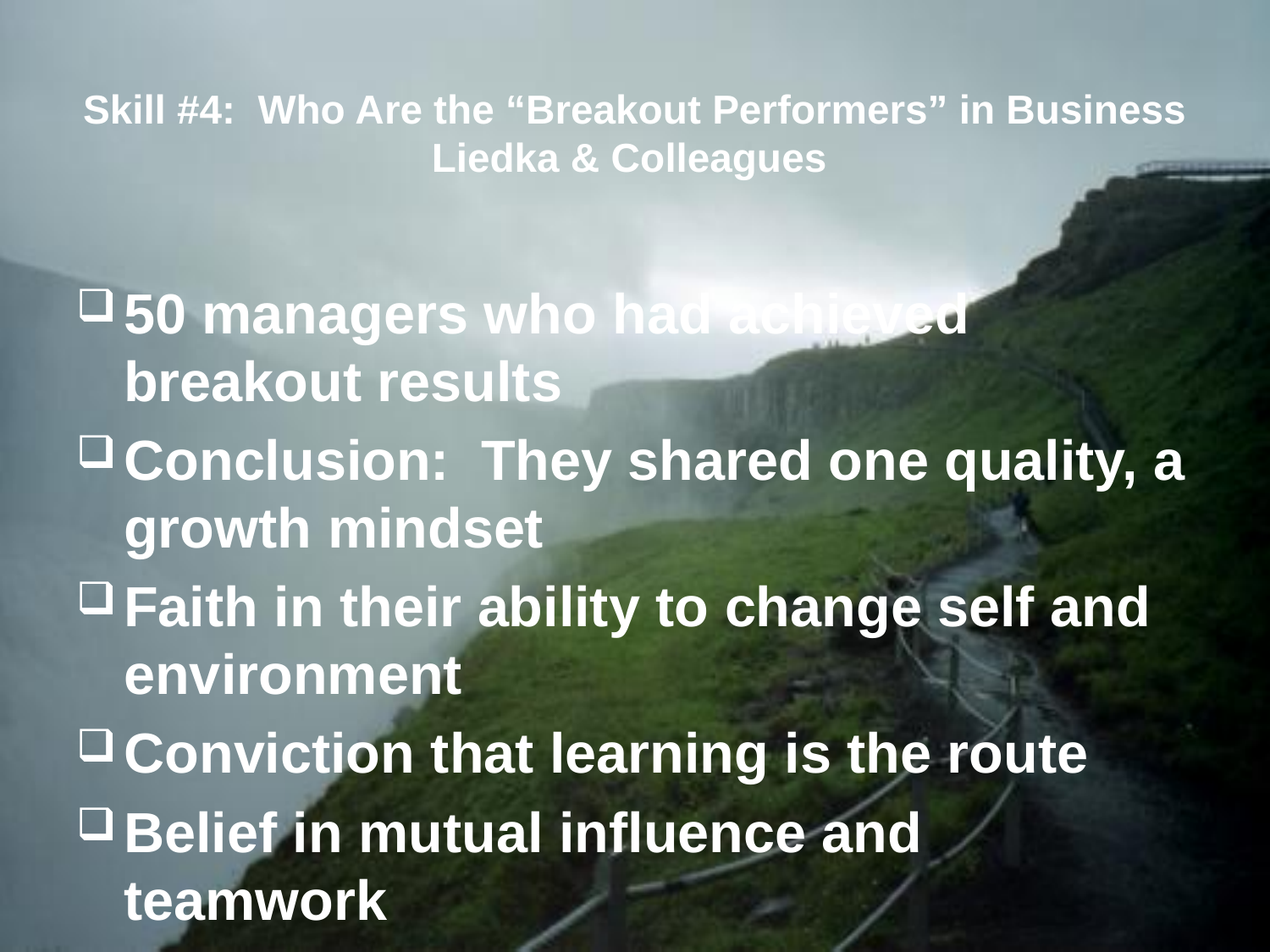

# Skill #4:  Who Are the “Breakout Performers” in Business Liedka & Colleagues
50 managers who had achieved breakout results
Conclusion:  They shared one quality, a growth mindset
Faith in their ability to change self and environment
Conviction that learning is the route
Belief in mutual influence and teamwork